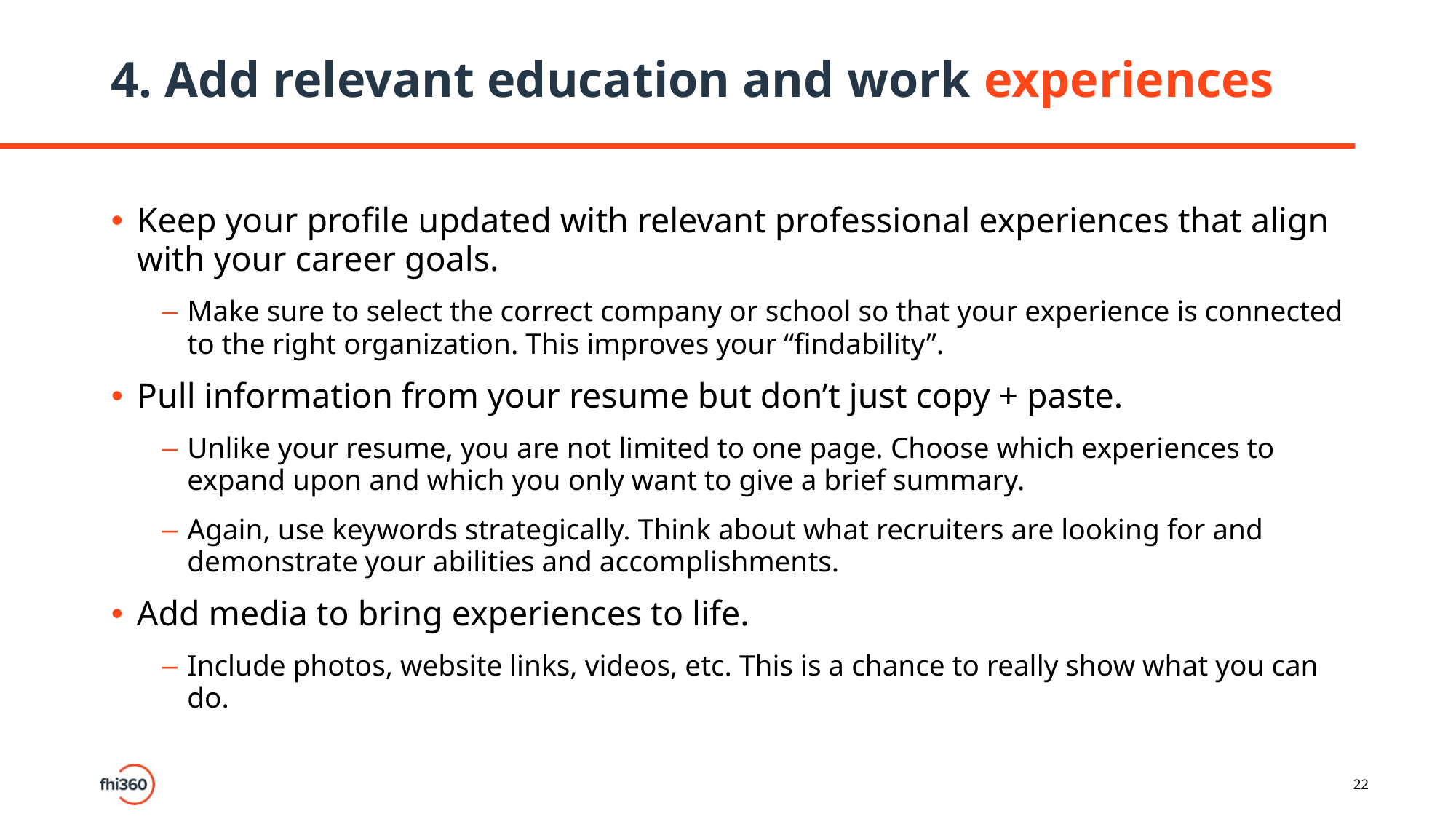

# 4. Add relevant education and work experiences
Keep your profile updated with relevant professional experiences that align with your career goals.
Make sure to select the correct company or school so that your experience is connected to the right organization. This improves your “findability”.
Pull information from your resume but don’t just copy + paste.
Unlike your resume, you are not limited to one page. Choose which experiences to expand upon and which you only want to give a brief summary.
Again, use keywords strategically. Think about what recruiters are looking for and demonstrate your abilities and accomplishments.
Add media to bring experiences to life.
Include photos, website links, videos, etc. This is a chance to really show what you can do.